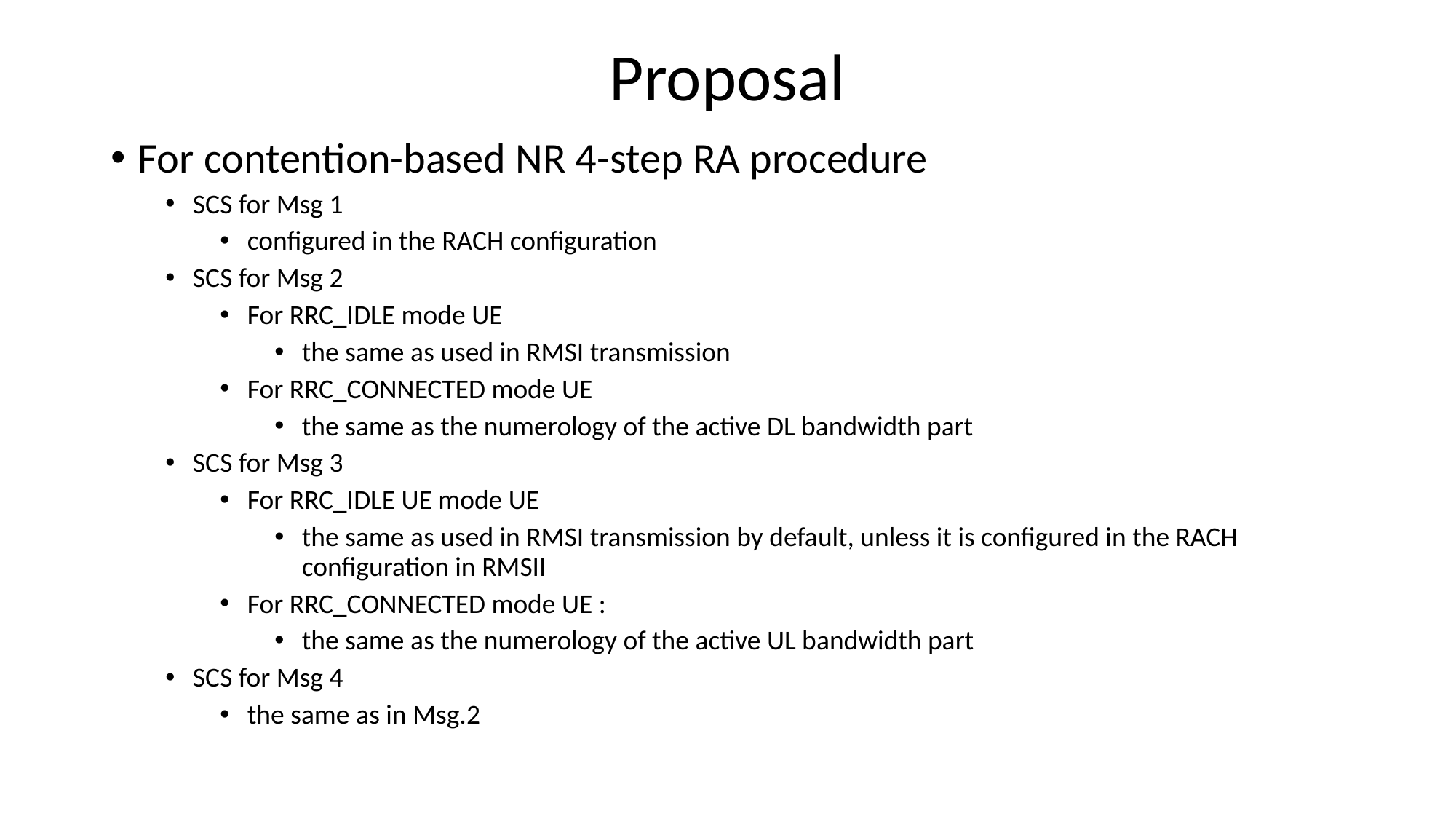

# Proposal
For contention-based NR 4-step RA procedure
SCS for Msg 1
configured in the RACH configuration
SCS for Msg 2
For RRC_IDLE mode UE
the same as used in RMSI transmission
For RRC_CONNECTED mode UE
the same as the numerology of the active DL bandwidth part
SCS for Msg 3
For RRC_IDLE UE mode UE
the same as used in RMSI transmission by default, unless it is configured in the RACH configuration in RMSII
For RRC_CONNECTED mode UE :
the same as the numerology of the active UL bandwidth part
SCS for Msg 4
the same as in Msg.2